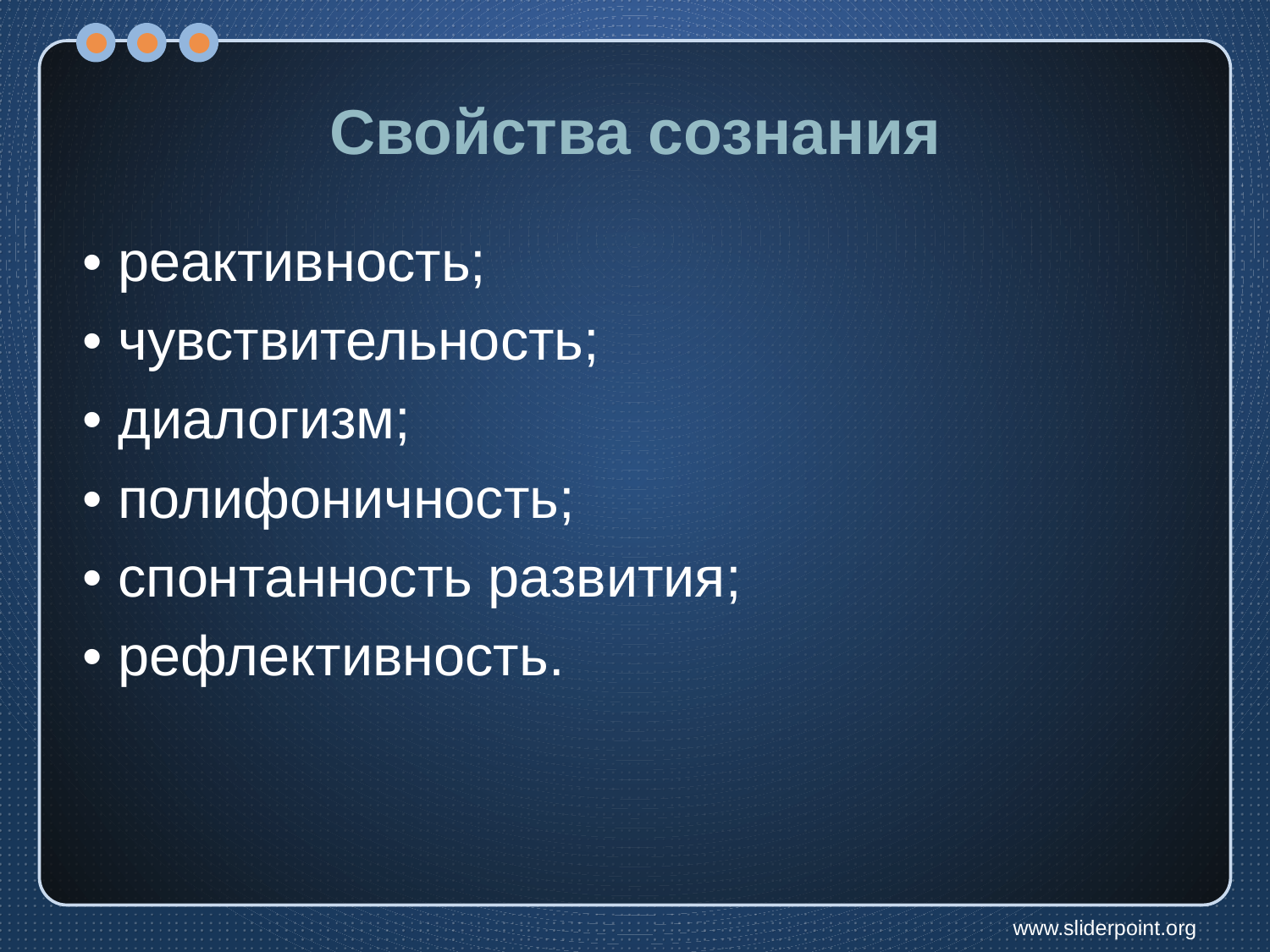

# Свойства сознания
• реактивность;
• чувствительность;
• диалогизм;
• полифоничность;
• спонтанность развития;
• рефлективность.

www.sliderpoint.org